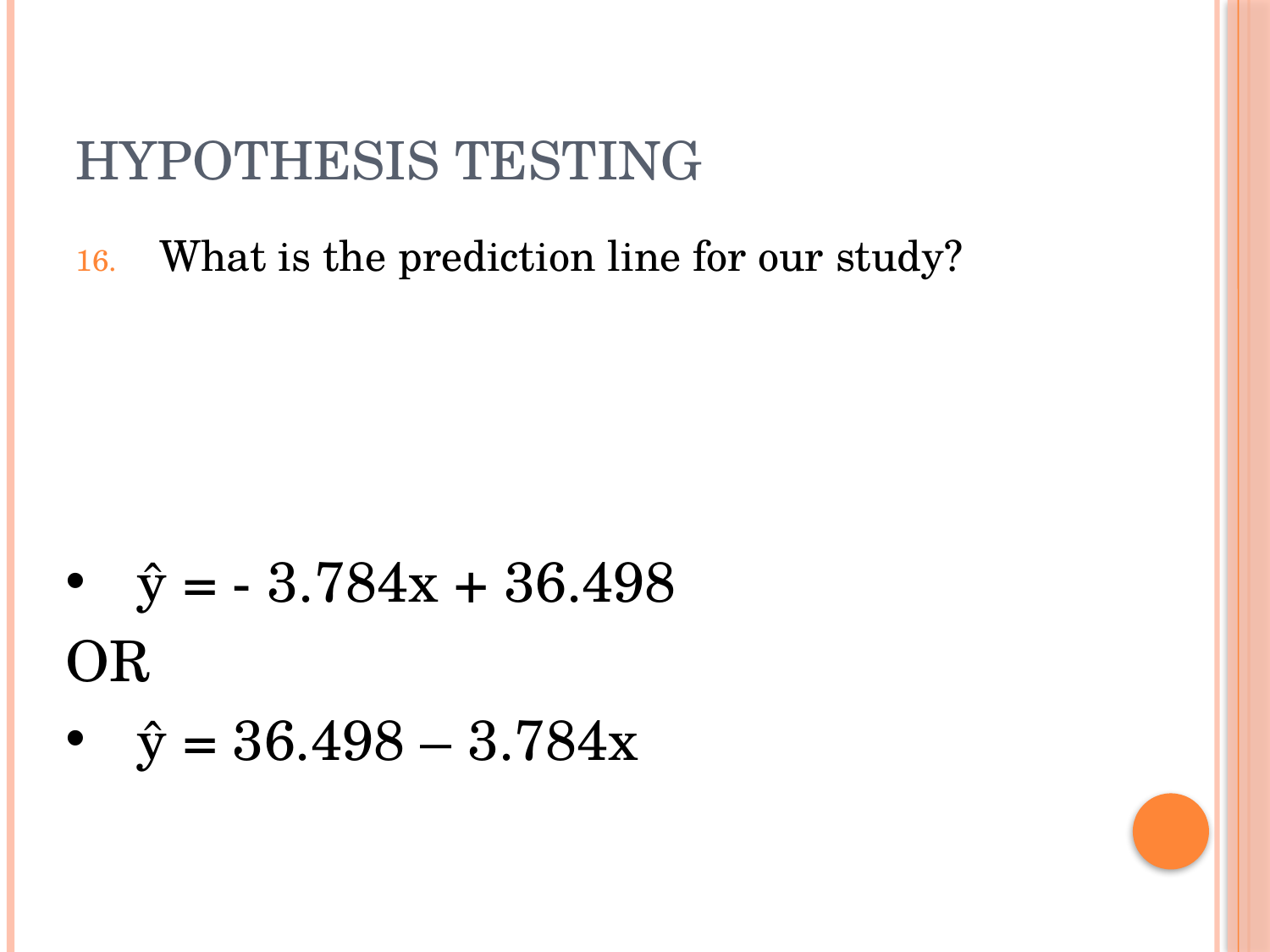

# Hypothesis Testing
 What is the prediction line for our study?
ŷ = - 3.784x + 36.498
OR
ŷ = 36.498 – 3.784x